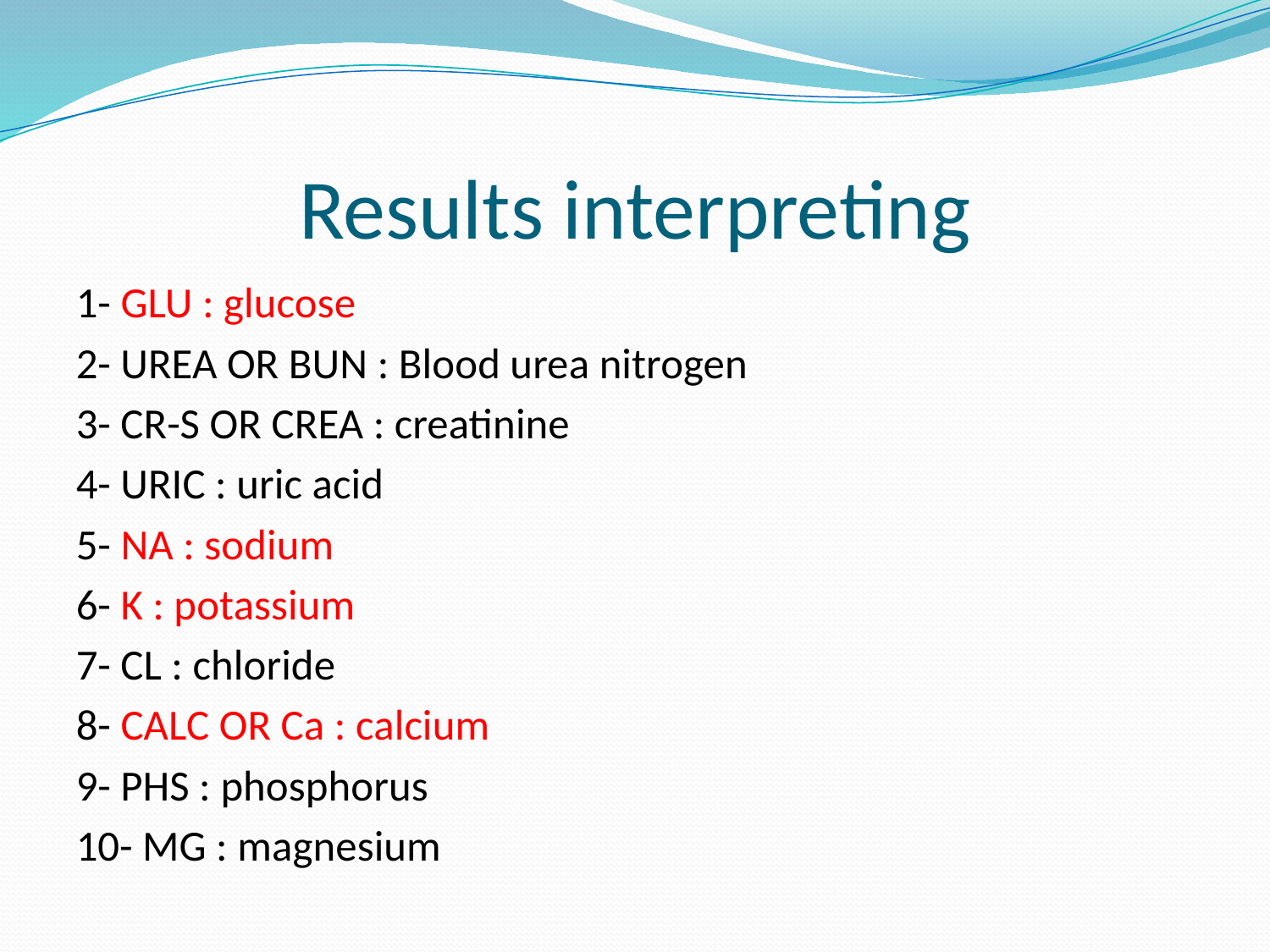

# Results interpreting
1- GLU : glucose
2- UREA OR BUN : Blood urea nitrogen
3- CR-S OR CREA : creatinine
4- URIC : uric acid
5- NA : sodium
6- K : potassium
7- CL : chloride
8- CALC OR Ca : calcium
9- PHS : phosphorus
10- MG : magnesium